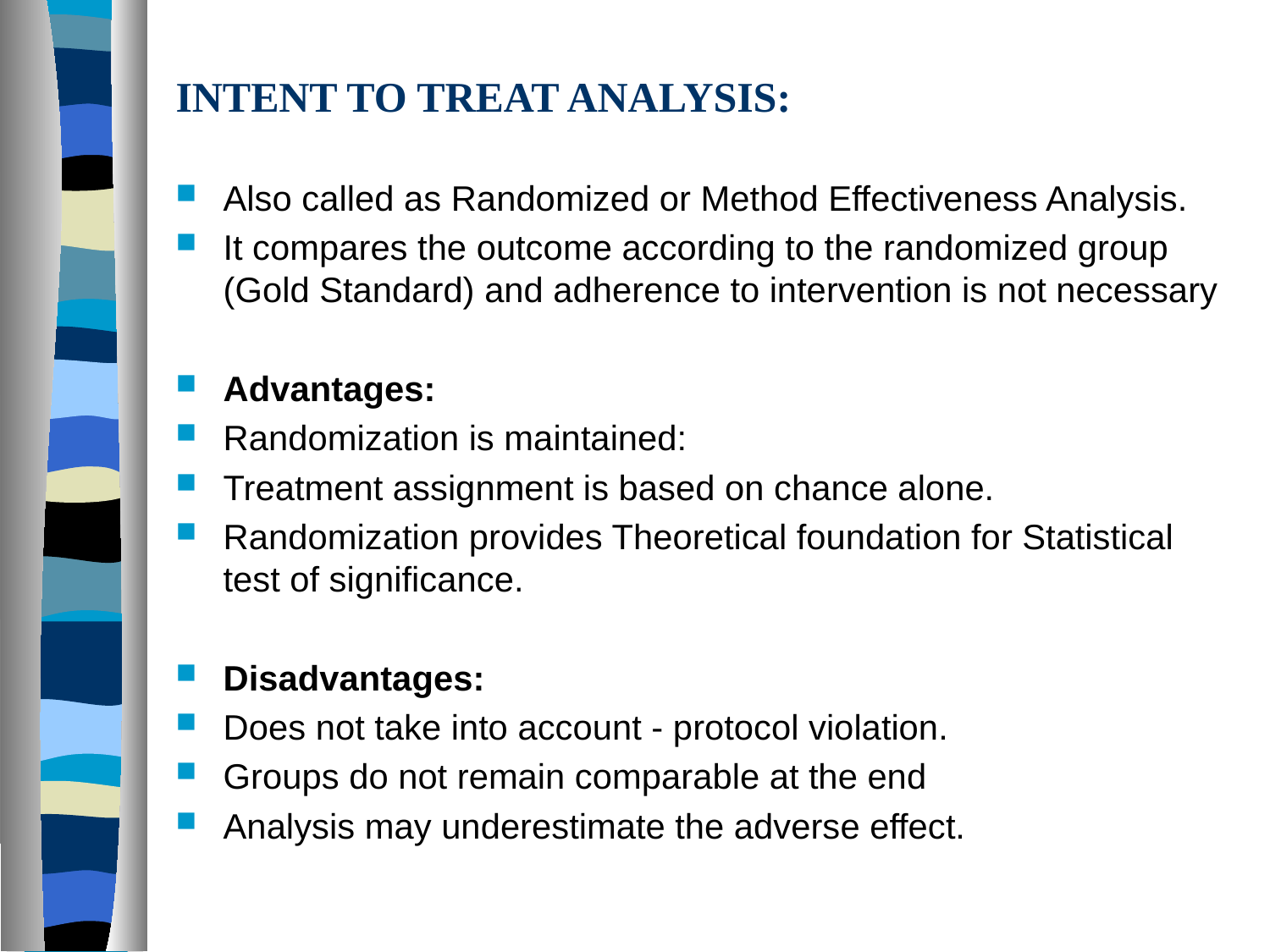

# INTENT TO TREAT ANALYSIS:
Also called as Randomized or Method Effectiveness Analysis.
It compares the outcome according to the randomized group (Gold Standard) and adherence to intervention is not necessary

Advantages:
Randomization is maintained:
Treatment assignment is based on chance alone.
Randomization provides Theoretical foundation for Statistical test of significance.

Disadvantages:
Does not take into account - protocol violation.
Groups do not remain comparable at the end
Analysis may underestimate the adverse effect.